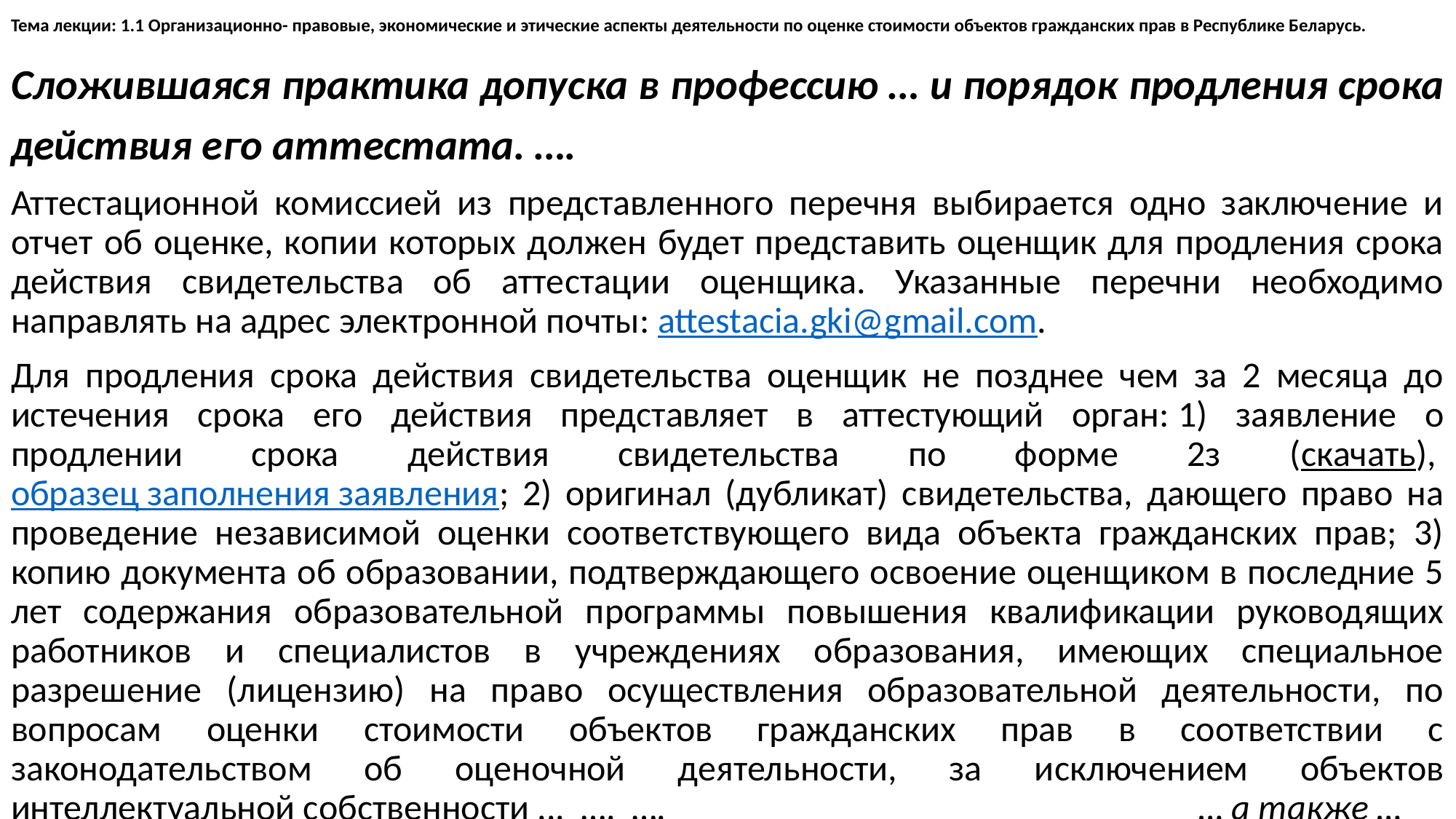

# Тема лекции: 1.1 Организационно- правовые, экономические и этические аспекты деятельности по оценке стоимости объектов гражданских прав в Республике Беларусь.
Сложившаяся практика допуска в профессию … и порядок продления срока действия его аттестата. ….
Аттестационной комиссией из представленного перечня выбирается одно заключение и отчет об оценке, копии которых должен будет представить оценщик для продления срока действия свидетельства об аттестации оценщика. Указанные перечни необходимо направлять на адрес электронной почты: attestacia.gki@gmail.com.
Для продления срока действия свидетельства оценщик не позднее чем за 2 месяца до истечения срока его действия представляет в аттестующий орган: 1) заявление о продлении срока действия свидетельства по форме 2з (скачать), образец заполнения заявления; 2) оригинал (дубликат) свидетельства, дающего право на проведение независимой оценки соответствующего вида объекта гражданских прав; 3) копию документа об образовании, подтверждающего освоение оценщиком в последние 5 лет содержания образовательной программы повышения квалификации руководящих работников и специалистов в учреждениях образования, имеющих специальное разрешение (лицензию) на право осуществления образовательной деятельности, по вопросам оценки стоимости объектов гражданских прав в соответствии с законодательством об оценочной деятельности, за исключением объектов интеллектуальной собственности ...  ….  ….                                                                 … а также …